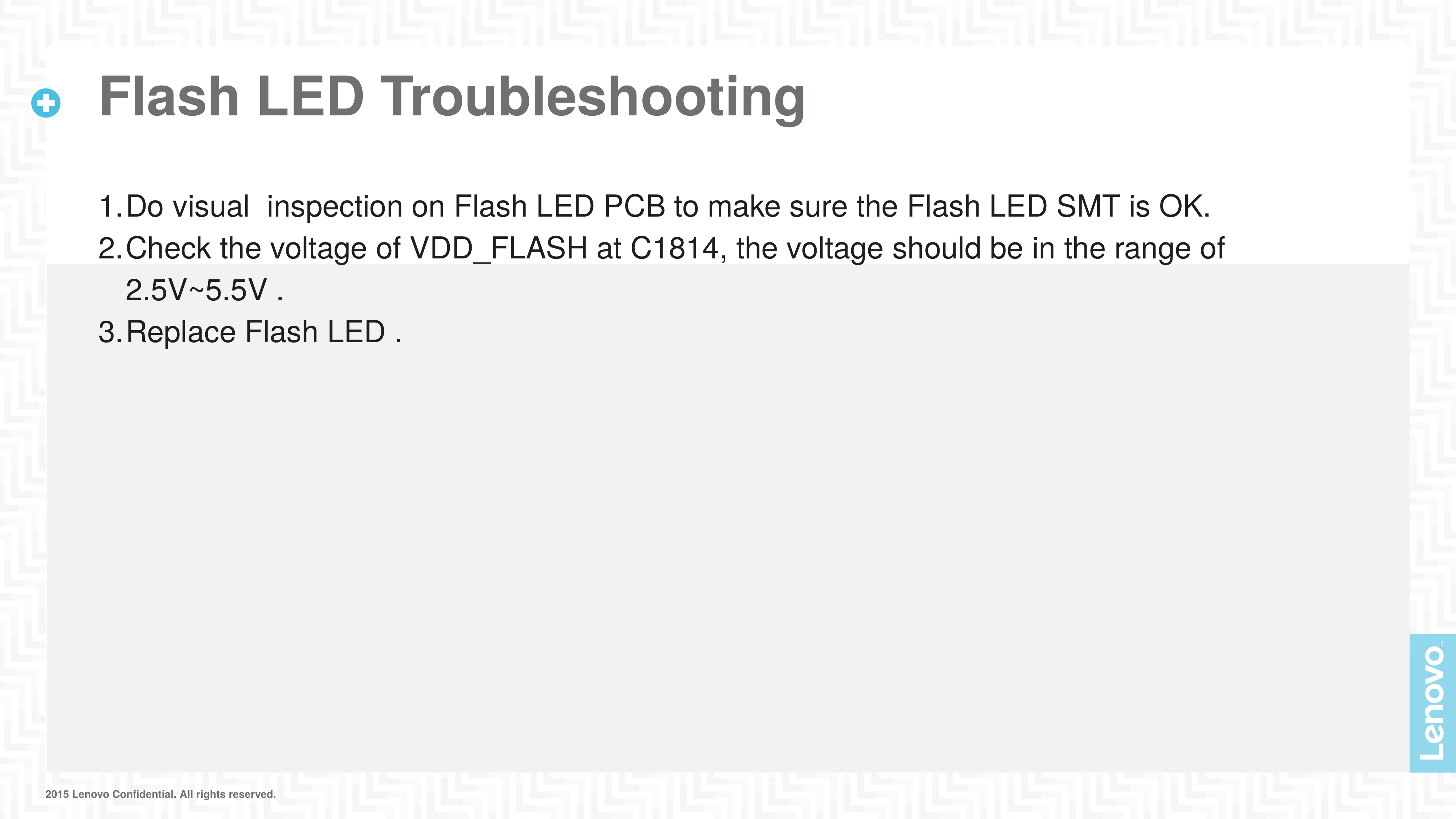

# Flash LED Troubleshooting
Do visual  inspection on Flash LED PCB to make sure the Flash LED SMT is OK.
Check the voltage of VDD_FLASH at C1814, the voltage should be in the range of 2.5V~5.5V .
Replace Flash LED .